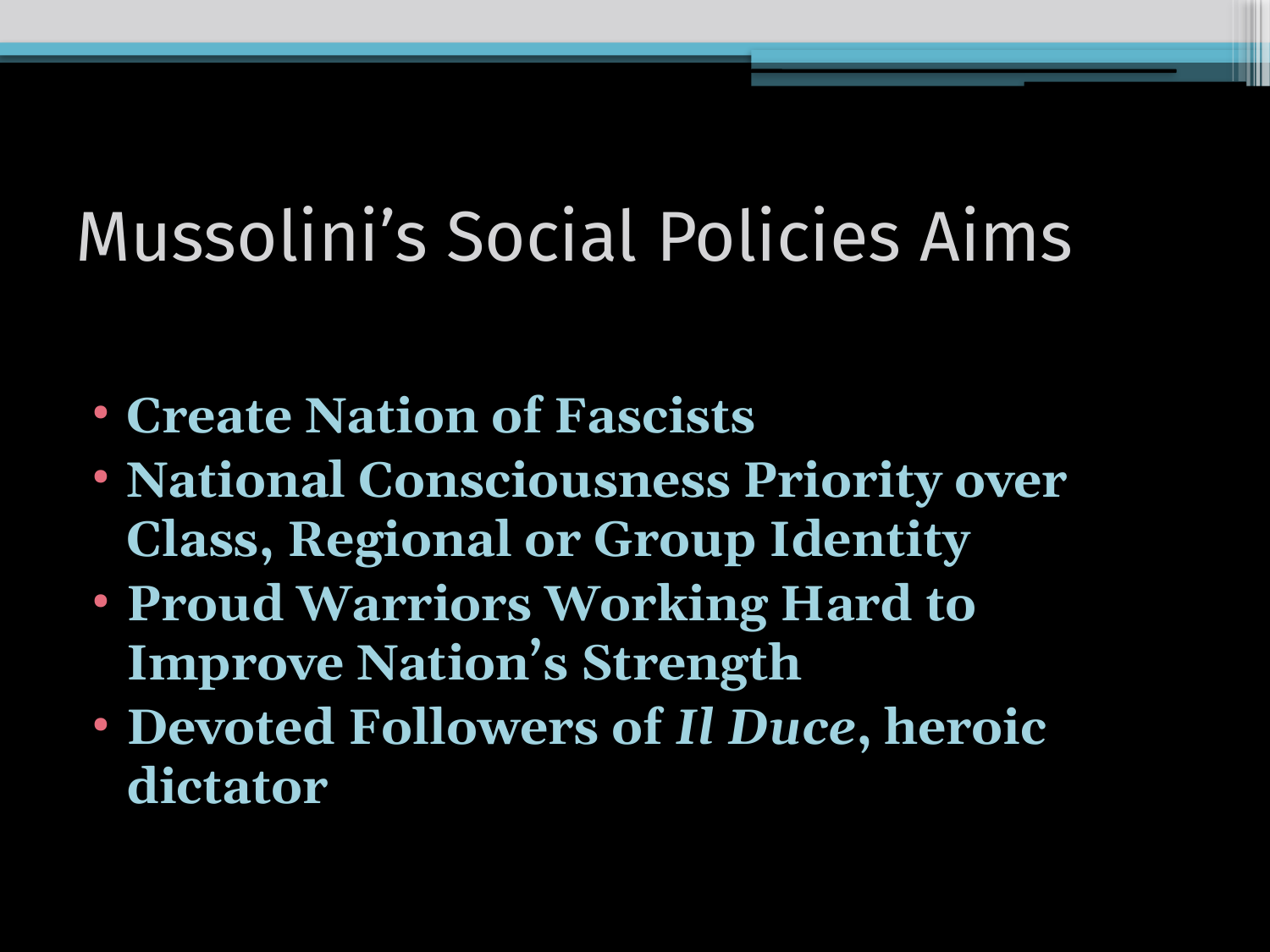

# Mussolini’s Social Policies Aims

Create Nation of Fascists
National Consciousness Priority over Class, Regional or Group Identity
Proud Warriors Working Hard to Improve Nation’s Strength
Devoted Followers of Il Duce, heroic dictator